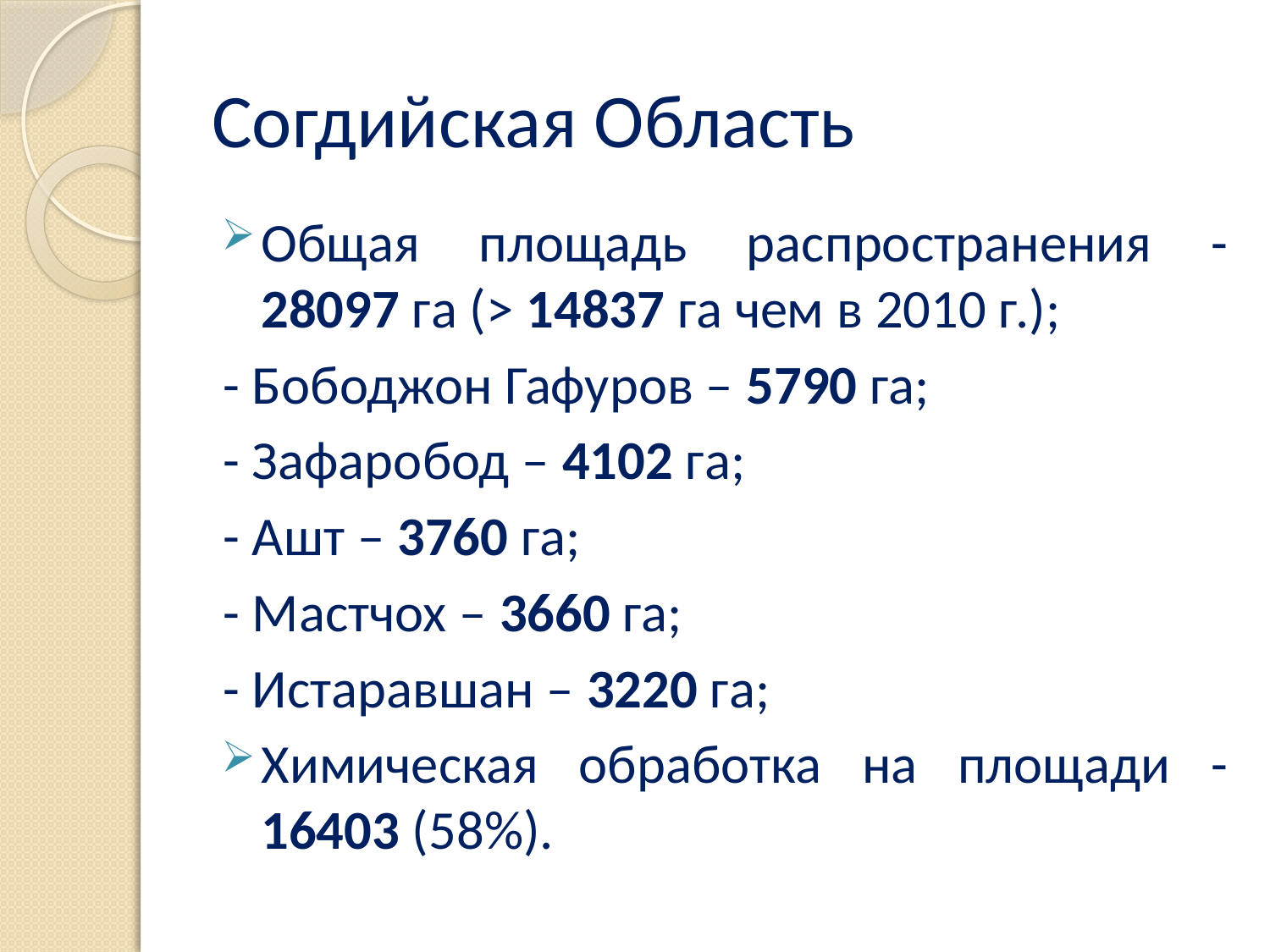

# Согдийская Область
Общая площадь распространения - 28097 га (> 14837 га чем в 2010 г.);
- Бободжон Гафуров – 5790 га;
- Зафаробод – 4102 га;
- Ашт – 3760 га;
- Мастчох – 3660 га;
- Истаравшан – 3220 га;
Химическая обработка на площади - 16403 (58%).